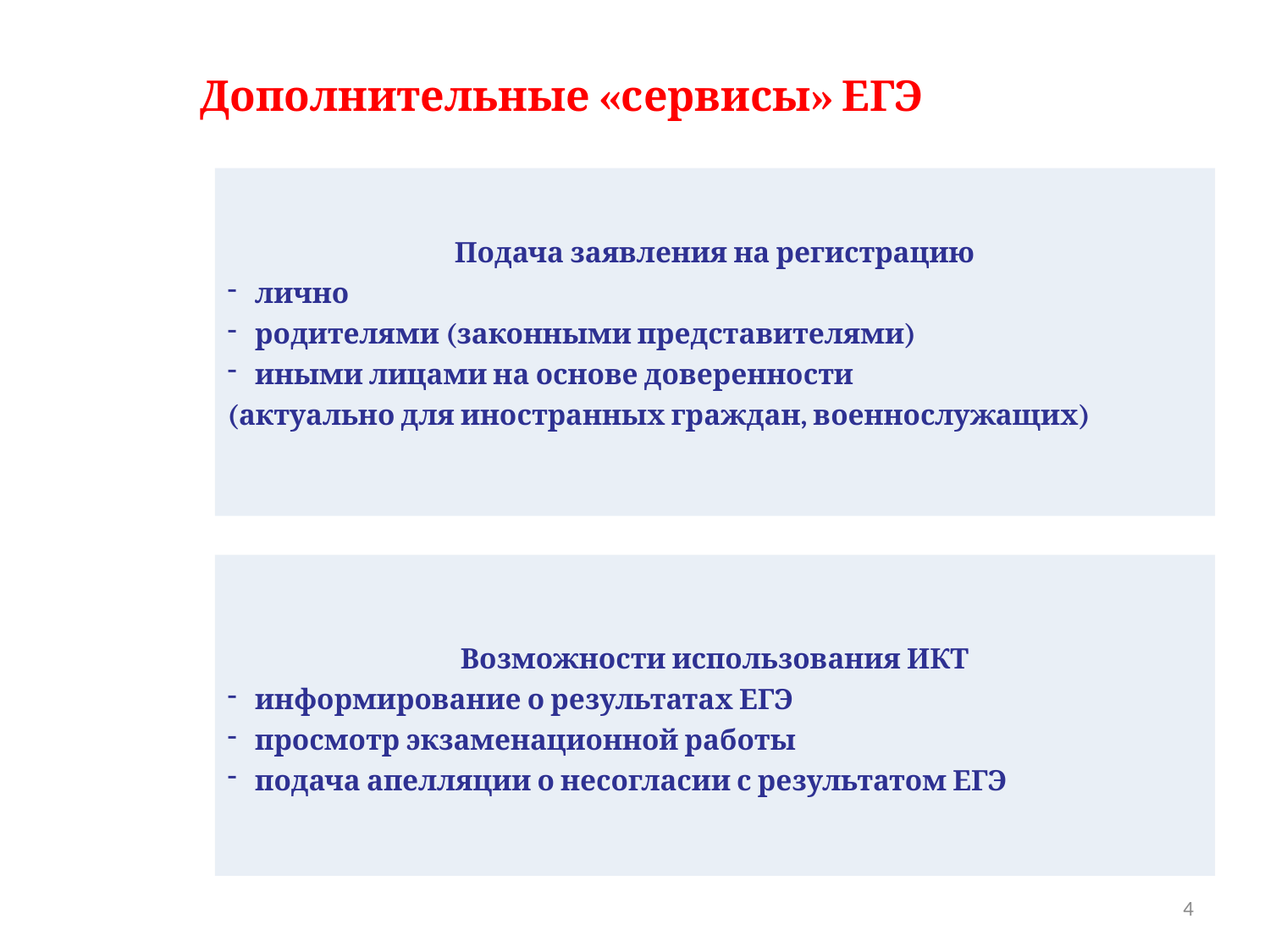

Дополнительные «сервисы» ЕГЭ

Подача заявления на регистрацию
   лично
   родителями (законными представителями)
   иными лицами на основе доверенности
(актуально для иностранных граждан, военнослужащих)

Возможности использования ИКТ
   информирование о результатах ЕГЭ
   просмотр экзаменационной работы
   подача апелляции о несогласии с результатом ЕГЭ
4